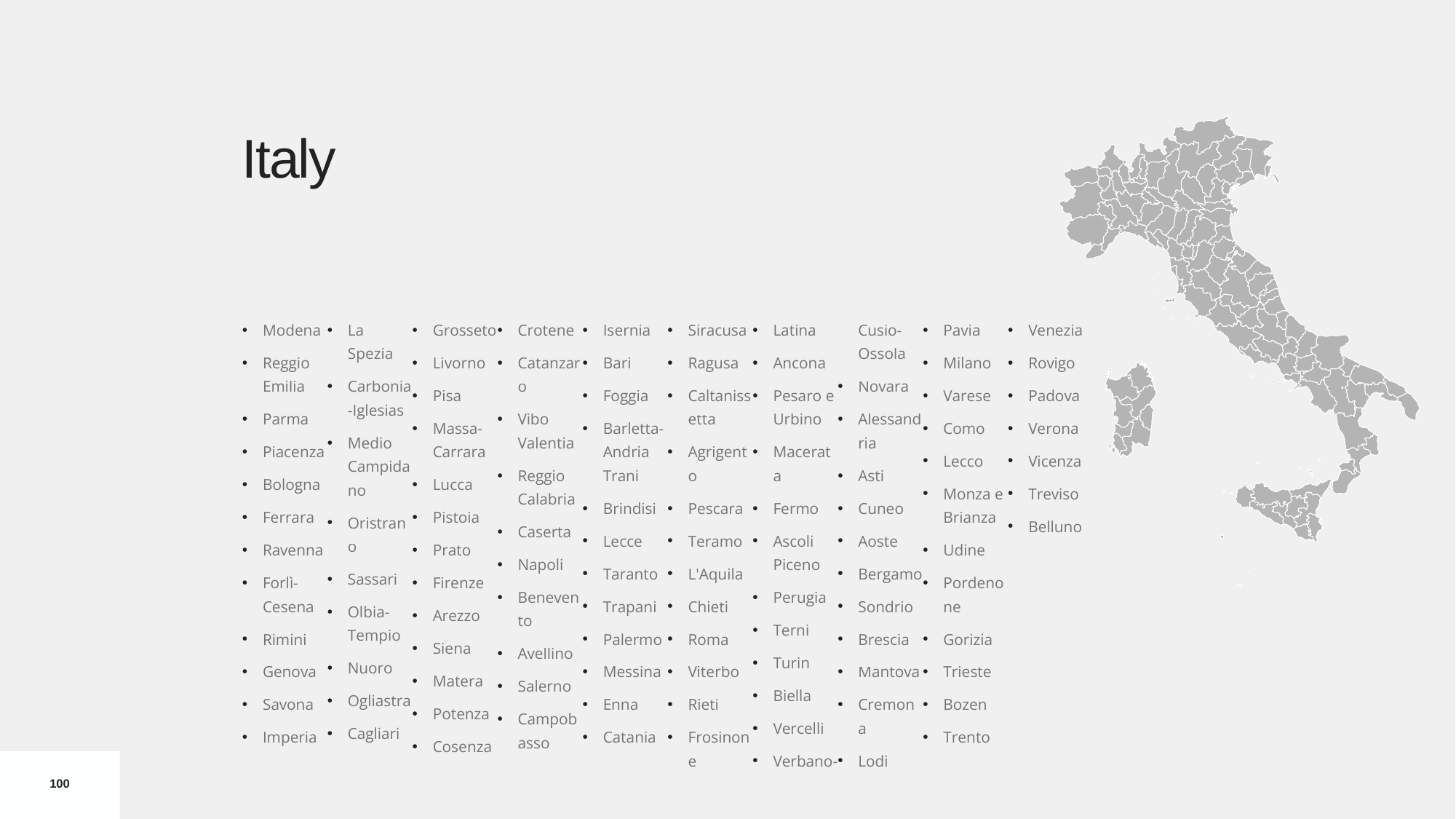

# Italy

Modena
Reggio Emilia
Parma
Piacenza
Bologna
Ferrara
Ravenna
Forlì-Cesena
Rimini
Genova
Savona
Imperia
La Spezia
Carbonia-Iglesias
Medio Campidano
Oristrano
Sassari
Olbia-Tempio
Nuoro
Ogliastra
Cagliari
Grosseto
Livorno
Pisa
Massa-Carrara
Lucca
Pistoia
Prato
Firenze
Arezzo
Siena
Matera
Potenza
Cosenza
Crotene
Catanzaro
Vibo Valentia
Reggio Calabria
Caserta
Napoli
Benevento
Avellino
Salerno
Campobasso
Isernia
Bari
Foggia
Barletta-Andria Trani
Brindisi
Lecce
Taranto
Trapani
Palermo
Messina
Enna
Catania
Siracusa
Ragusa
Caltanissetta
Agrigento
Pescara
Teramo
L'Aquila
Chieti
Roma
Viterbo
Rieti
Frosinone
Latina
Ancona
Pesaro e Urbino
Macerata
Fermo
Ascoli Piceno
Perugia
Terni
Turin
Biella
Vercelli
Verbano-Cusio-Ossola
Novara
Alessandria
Asti
Cuneo
Aoste
Bergamo
Sondrio
Brescia
Mantova
Cremona
Lodi
Pavia
Milano
Varese
Como
Lecco
Monza e Brianza
Udine
Pordenone
Gorizia
Trieste
Bozen
Trento
Venezia
Rovigo
Padova
Verona
Vicenza
Treviso
Belluno